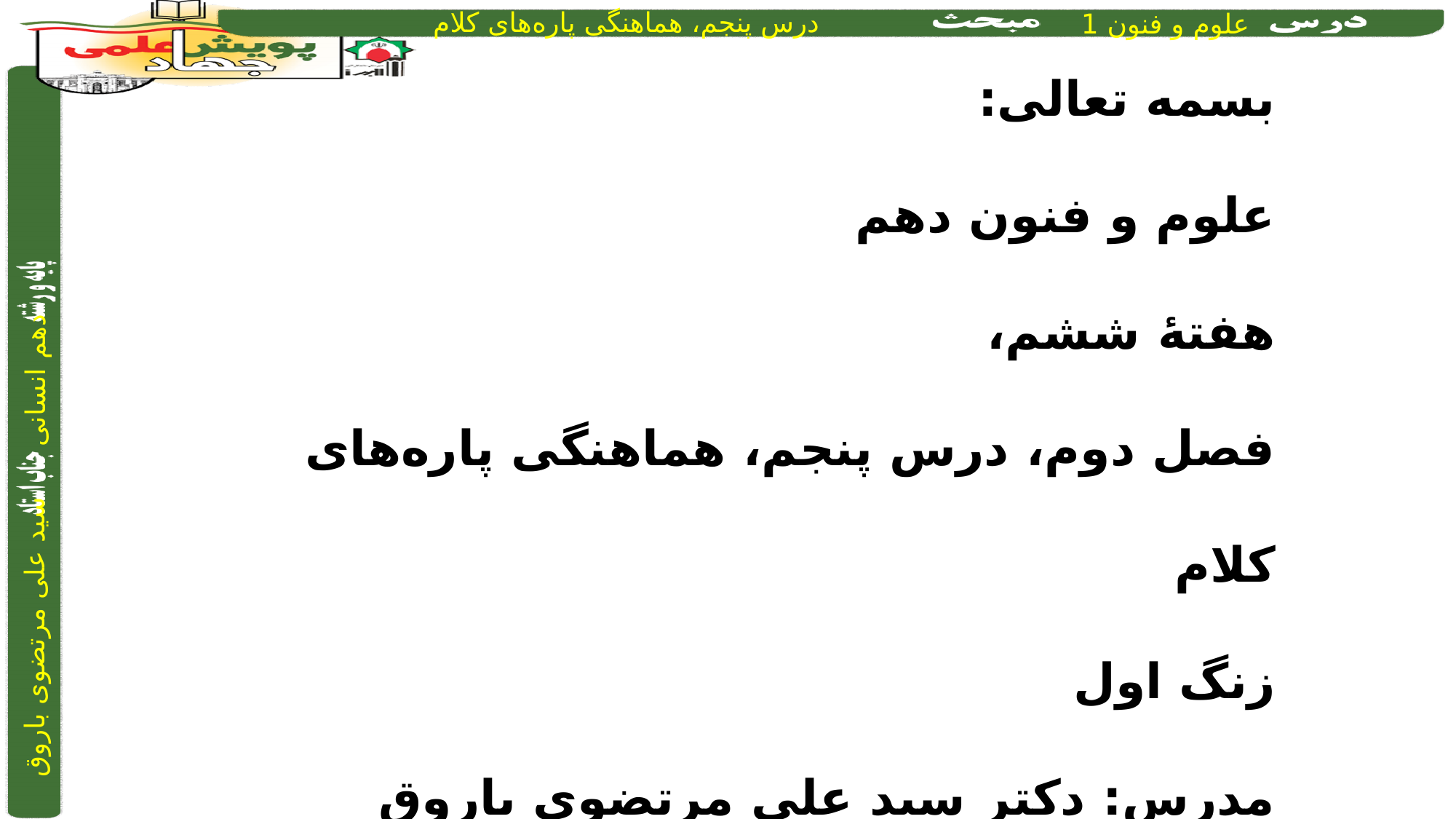

بسمه تعالی:
علوم و فنون دهم
هفتۀ ششم،
فصل دوم، درس پنجم، هماهنگی پاره‌های کلام
زنگ اول
مدرس: دکتر سید علی مرتضوی باروق
Adabiat_mortazavi